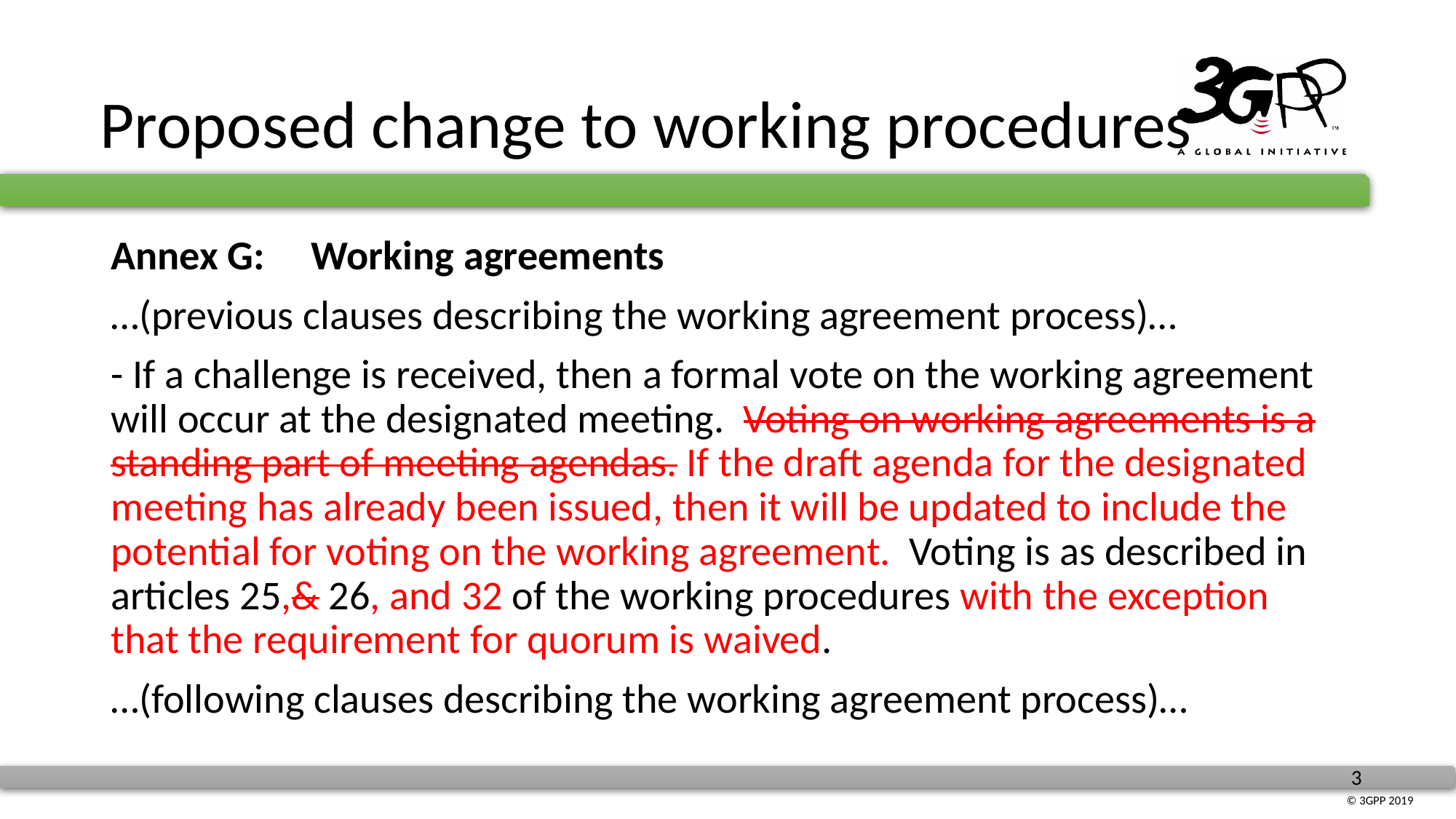

# Proposed change to working procedures
Annex G:     Working agreements
…(previous clauses describing the working agreement process)…
- If a challenge is received, then a formal vote on the working agreement will occur at the designated meeting.  Voting on working agreements is a standing part of meeting agendas. If the draft agenda for the designated meeting has already been issued, then it will be updated to include the potential for voting on the working agreement.  Voting is as described in articles 25,& 26, and 32 of the working procedures with the exception that the requirement for quorum is waived.
…(following clauses describing the working agreement process)…